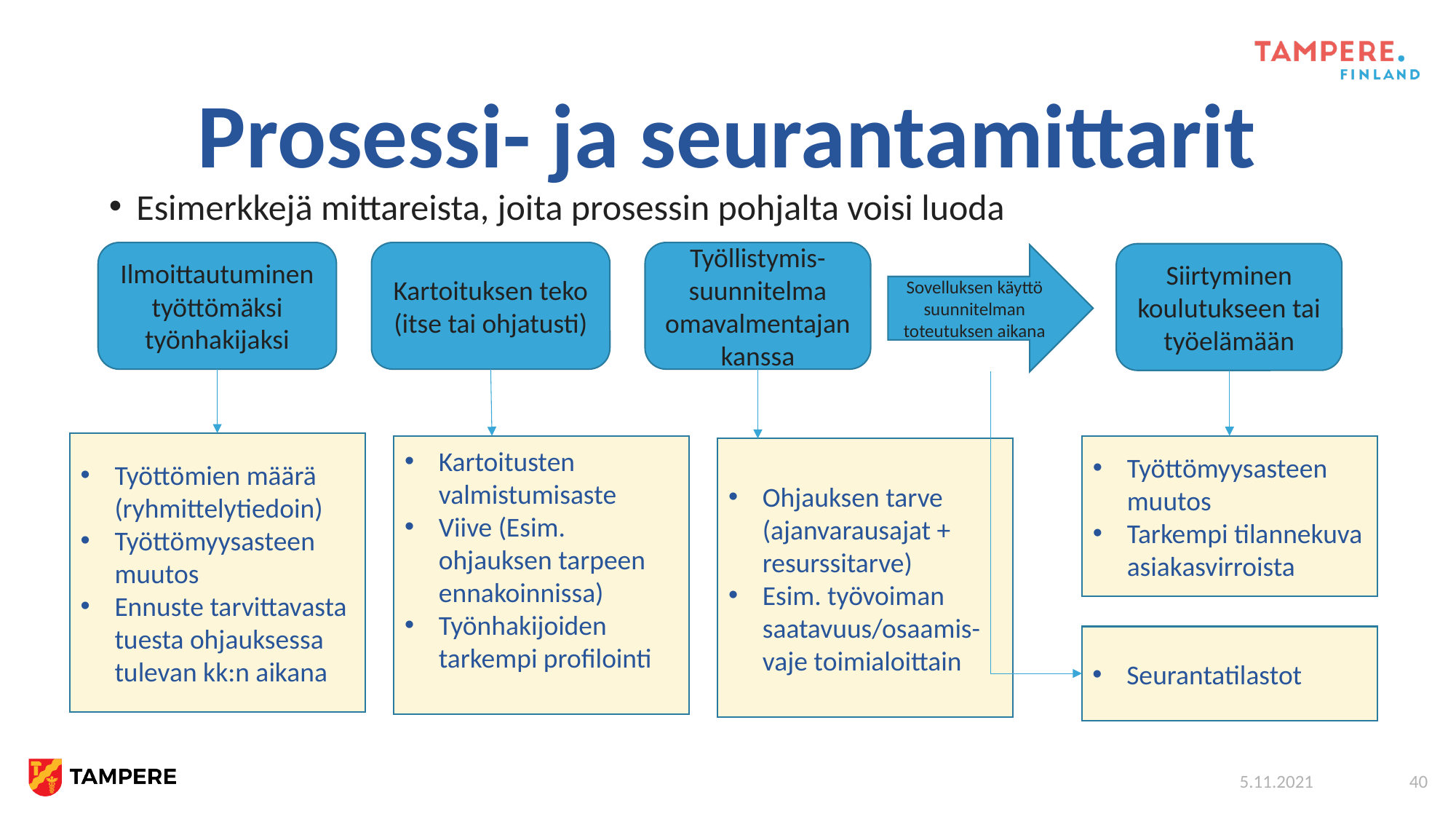

# Prosessi- ja seurantamittarit
Esimerkkejä mittareista, joita prosessin pohjalta voisi luoda
Ilmoittautuminen työttömäksi työnhakijaksi
Kartoituksen teko (itse tai ohjatusti)
Työllistymis-suunnitelma omavalmentajan kanssa
Siirtyminen koulutukseen tai työelämään
Sovelluksen käyttö suunnitelman toteutuksen aikana
Työttömien määrä (ryhmittelytiedoin)
Työttömyysasteen muutos
Ennuste tarvittavasta tuesta ohjauksessa tulevan kk:n aikana
Kartoitusten valmistumisaste
Viive (Esim. ohjauksen tarpeen ennakoinnissa)
Työnhakijoiden tarkempi profilointi

Työttömyysasteen muutos
Tarkempi tilannekuva asiakasvirroista
Ohjauksen tarve (ajanvarausajat + resurssitarve)
Esim. työvoiman saatavuus/osaamis-vaje toimialoittain
Seurantatilastot
5.11.2021
40